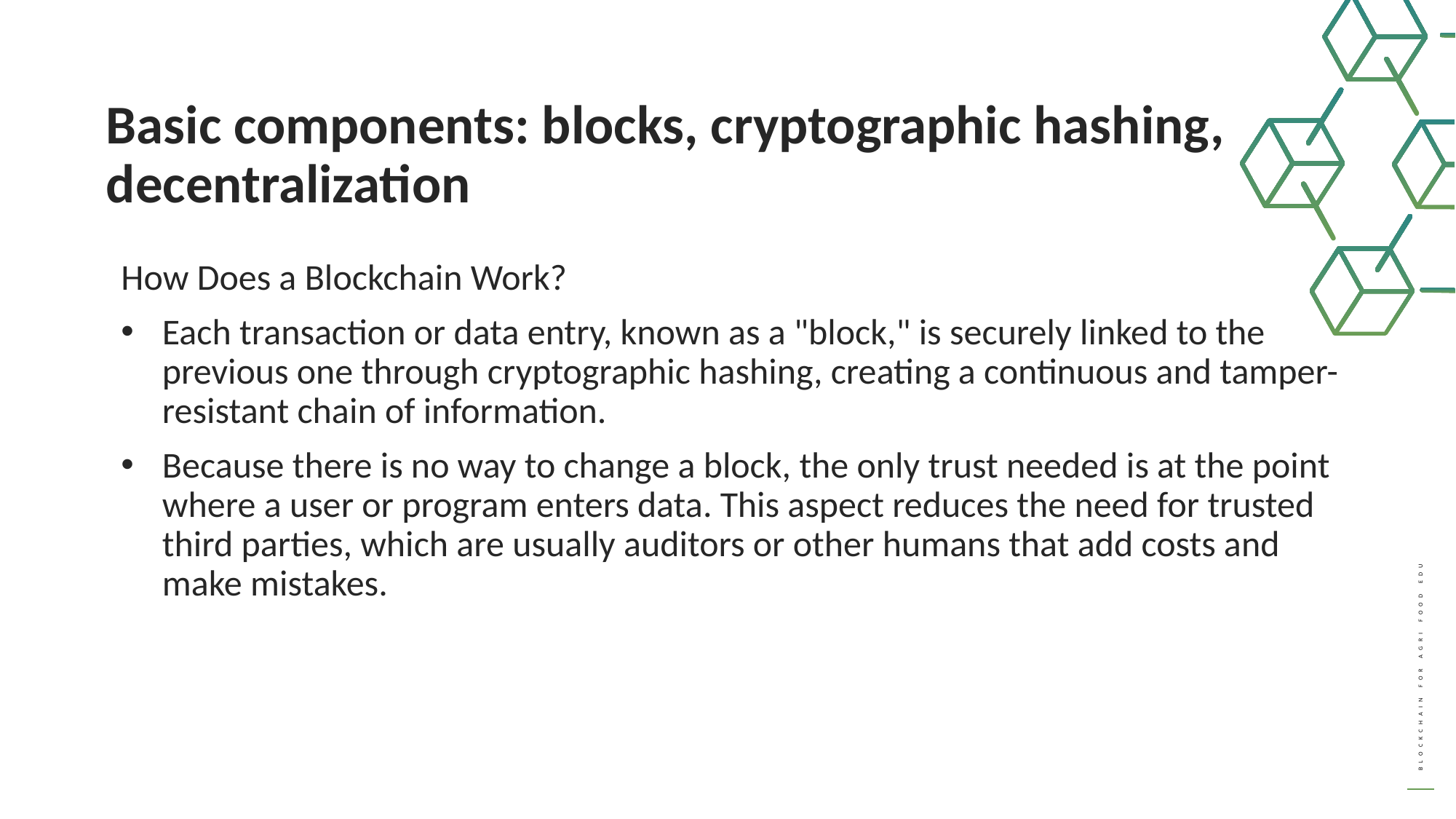

Basic components: blocks, cryptographic hashing, decentralization
How Does a Blockchain Work?
Each transaction or data entry, known as a "block," is securely linked to the previous one through cryptographic hashing, creating a continuous and tamper-resistant chain of information.
Because there is no way to change a block, the only trust needed is at the point where a user or program enters data. This aspect reduces the need for trusted third parties, which are usually auditors or other humans that add costs and make mistakes.